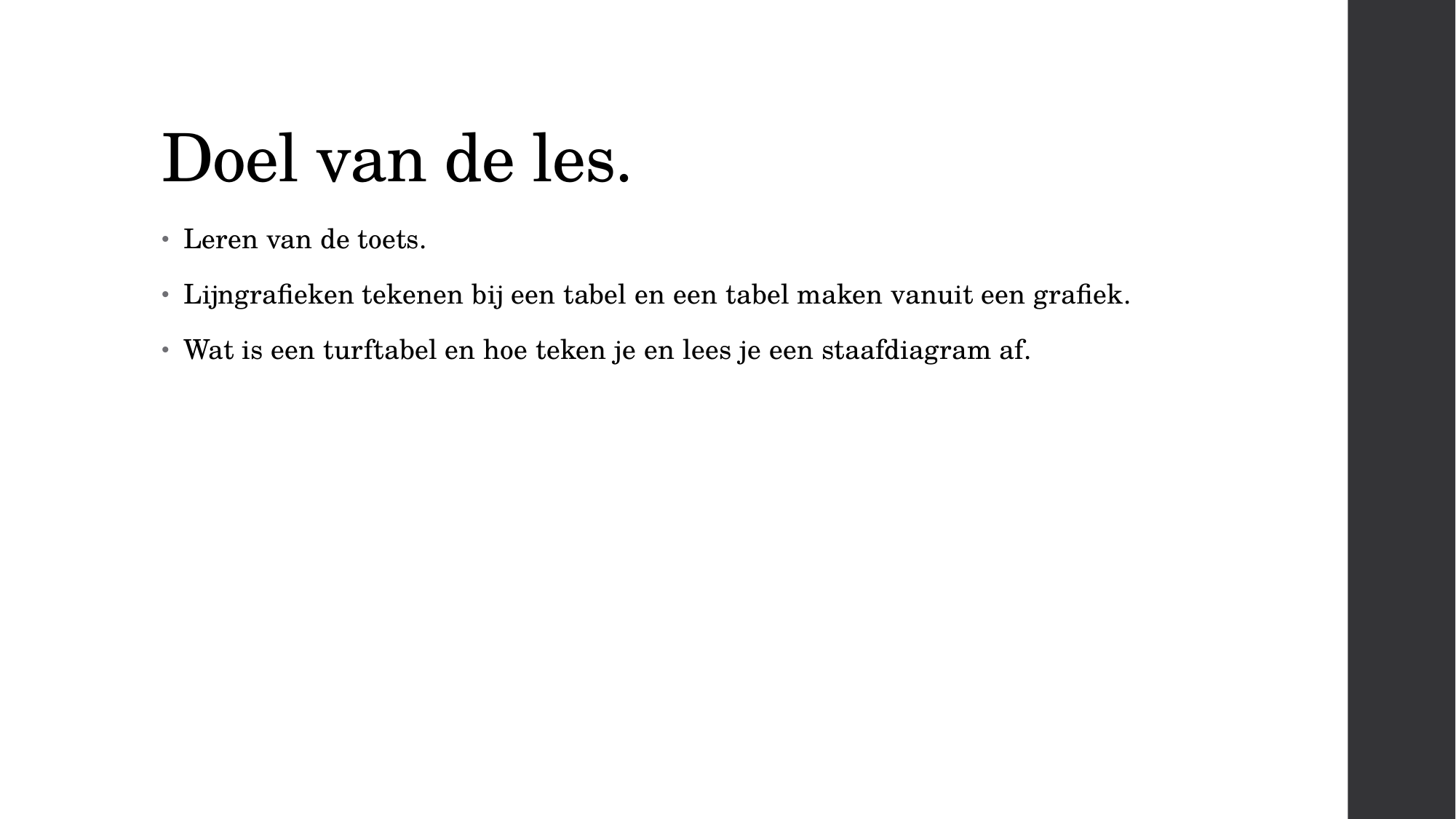

# Doel van de les.
Leren van de toets.
Lijngrafieken tekenen bij een tabel en een tabel maken vanuit een grafiek.
Wat is een turftabel en hoe teken je en lees je een staafdiagram af.